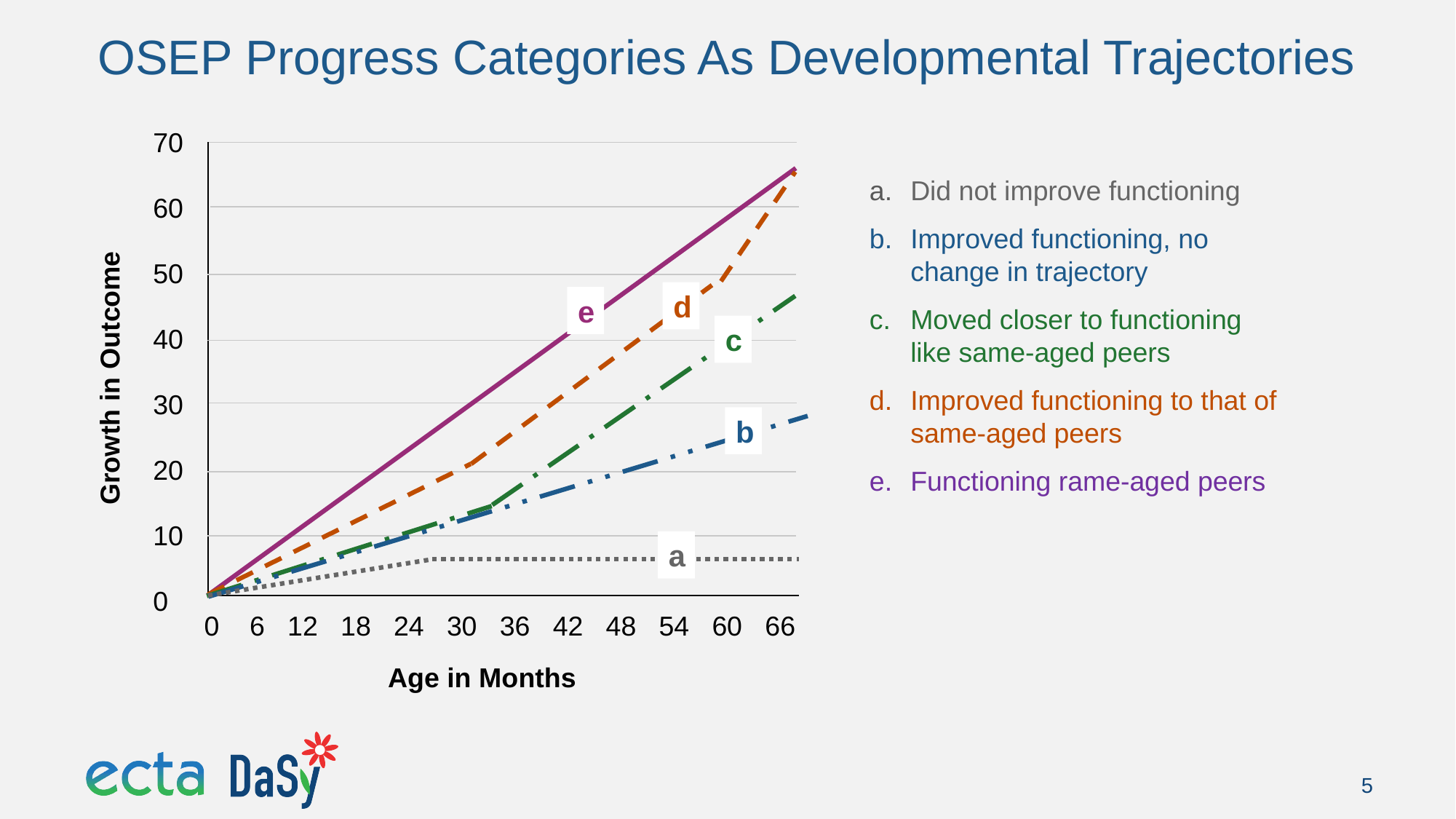

# OSEP Progress Categories As Developmental Trajectories
70

60

50

40

30

20

10

0
Growth in Outcome
0    6   12   18   24   30   36   42   48   54   60   66
Age in Months
Did not improve functioning
Improved functioning, no change in trajectory
Moved closer to functioning like same-aged peers
Improved functioning to that of same-aged peers
Functioning rame-aged peers
d
e
c
b
a
5